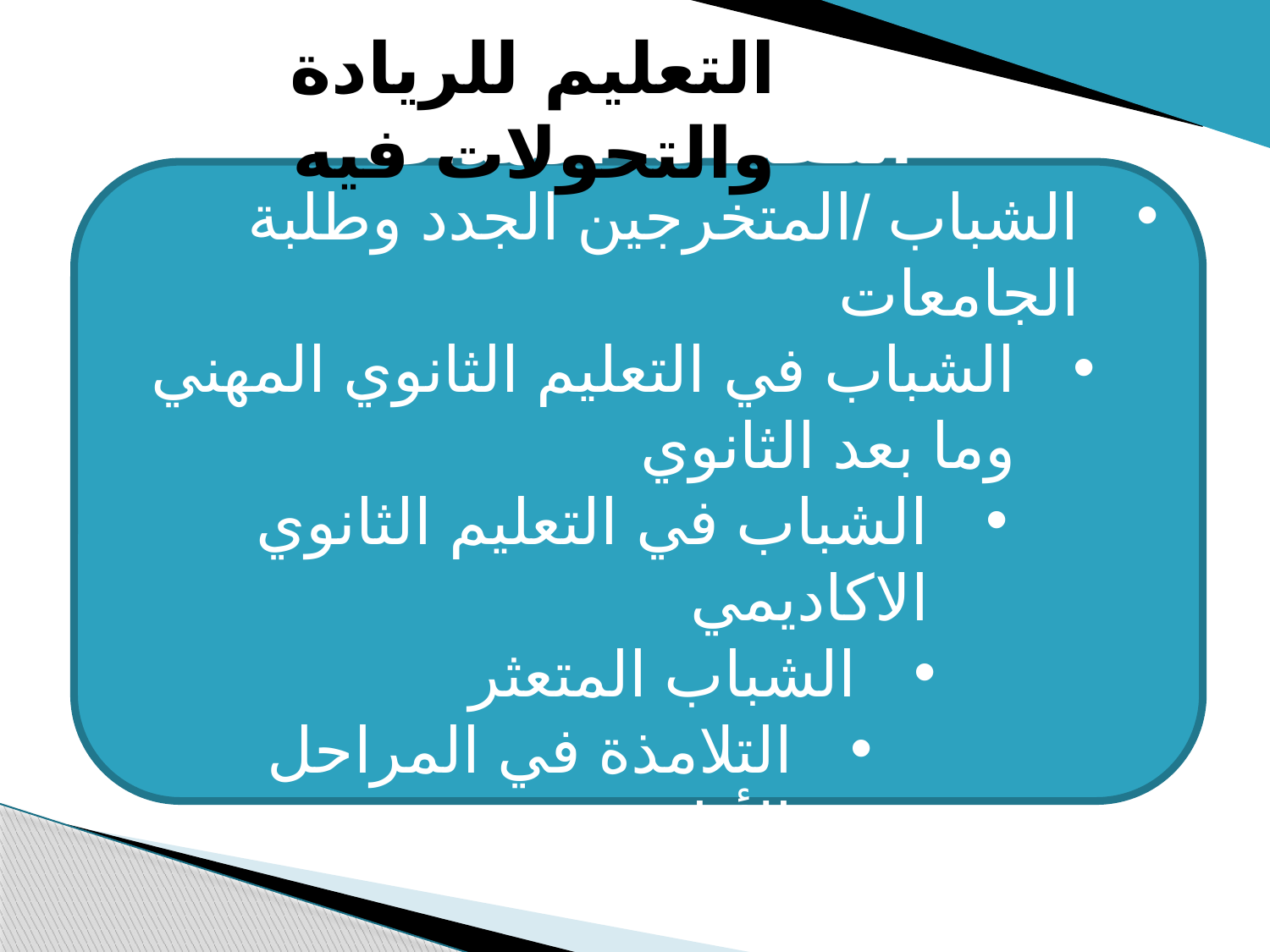

التعليم للريادة والتحولات فيه

الفئات المستهدفة والمواضيع/ الكفايات، الاهداف
الشباب /المتخرجين الجدد وطلبة الجامعات
الشباب في التعليم الثانوي المهني وما بعد الثانوي
الشباب في التعليم الثانوي الاكاديمي
الشباب المتعثر
التلامذة في المراحل الأولى